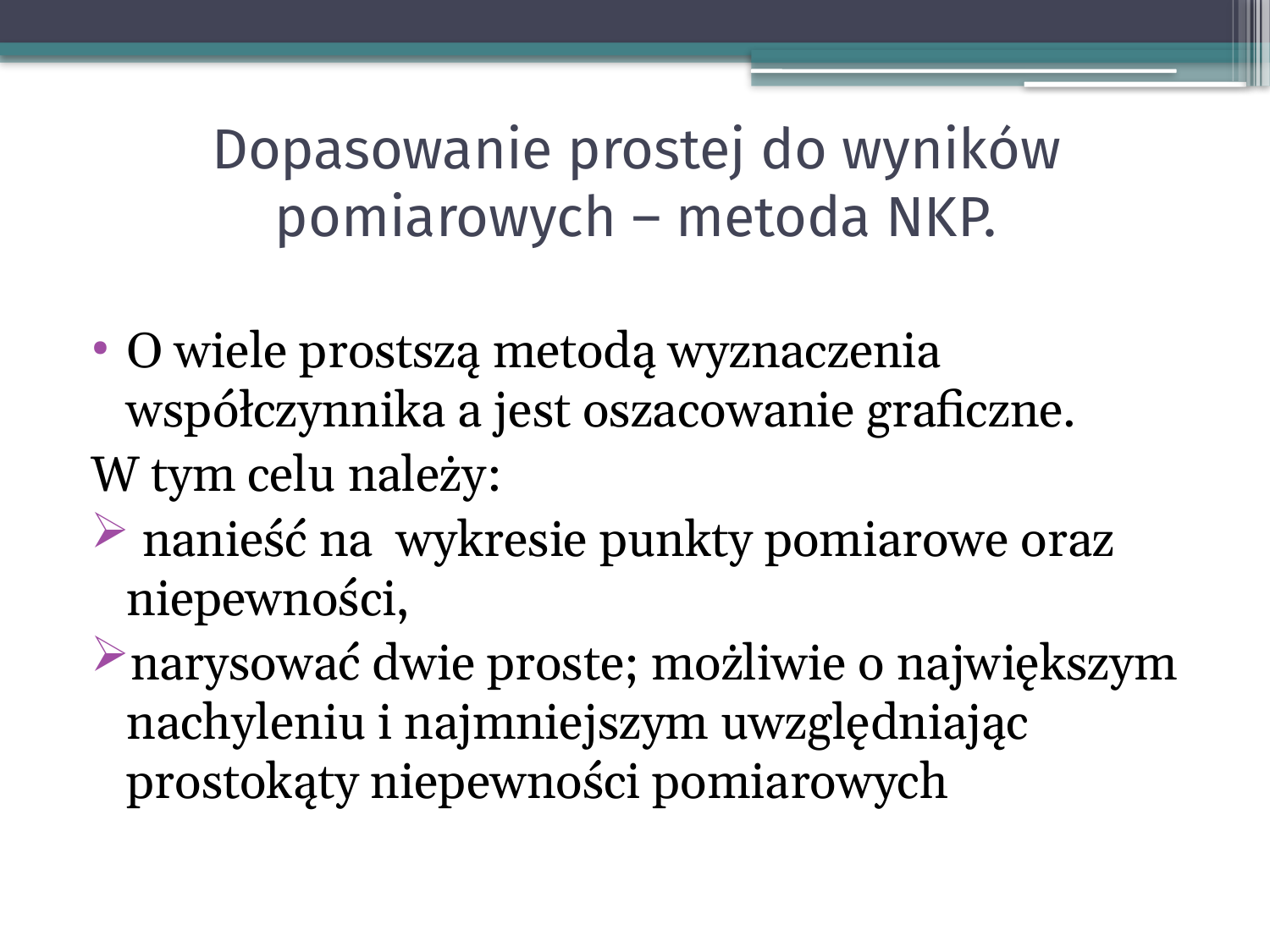

# Dopasowanie prostej do wyników pomiarowych – metoda NKP.
O wiele prostszą metodą wyznaczenia współczynnika a jest oszacowanie graficzne.
W tym celu należy:
 nanieść na  wykresie punkty pomiarowe oraz niepewności,
narysować dwie proste; możliwie o największym nachyleniu i najmniejszym uwzględniając prostokąty niepewności pomiarowych